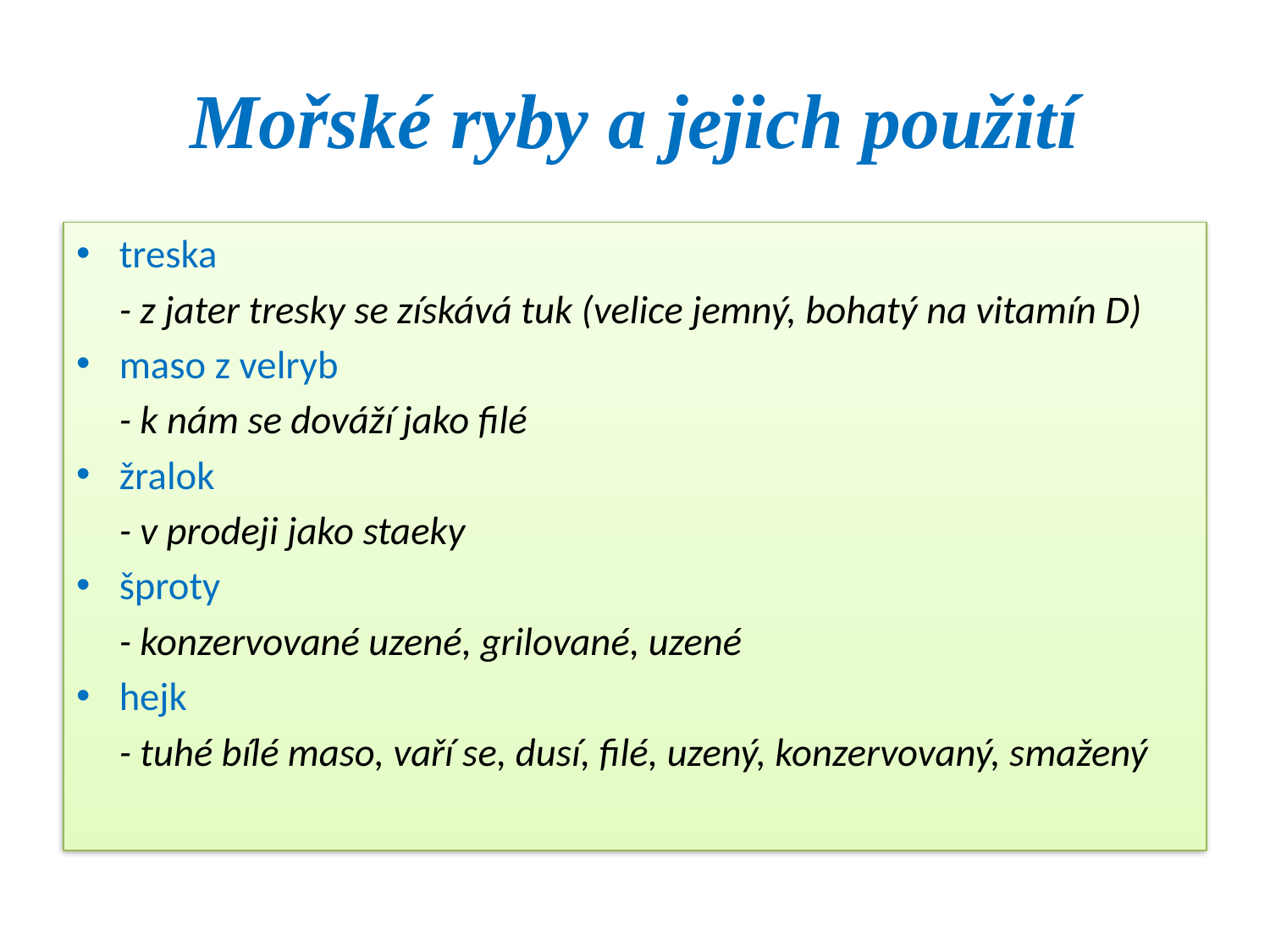

# Mořské ryby a jejich použití
treska
	- z jater tresky se získává tuk (velice jemný, bohatý na vitamín D)
maso z velryb
	- k nám se dováží jako filé
žralok
	- v prodeji jako staeky
šproty
	- konzervované uzené, grilované, uzené
hejk
	- tuhé bílé maso, vaří se, dusí, filé, uzený, konzervovaný, smažený